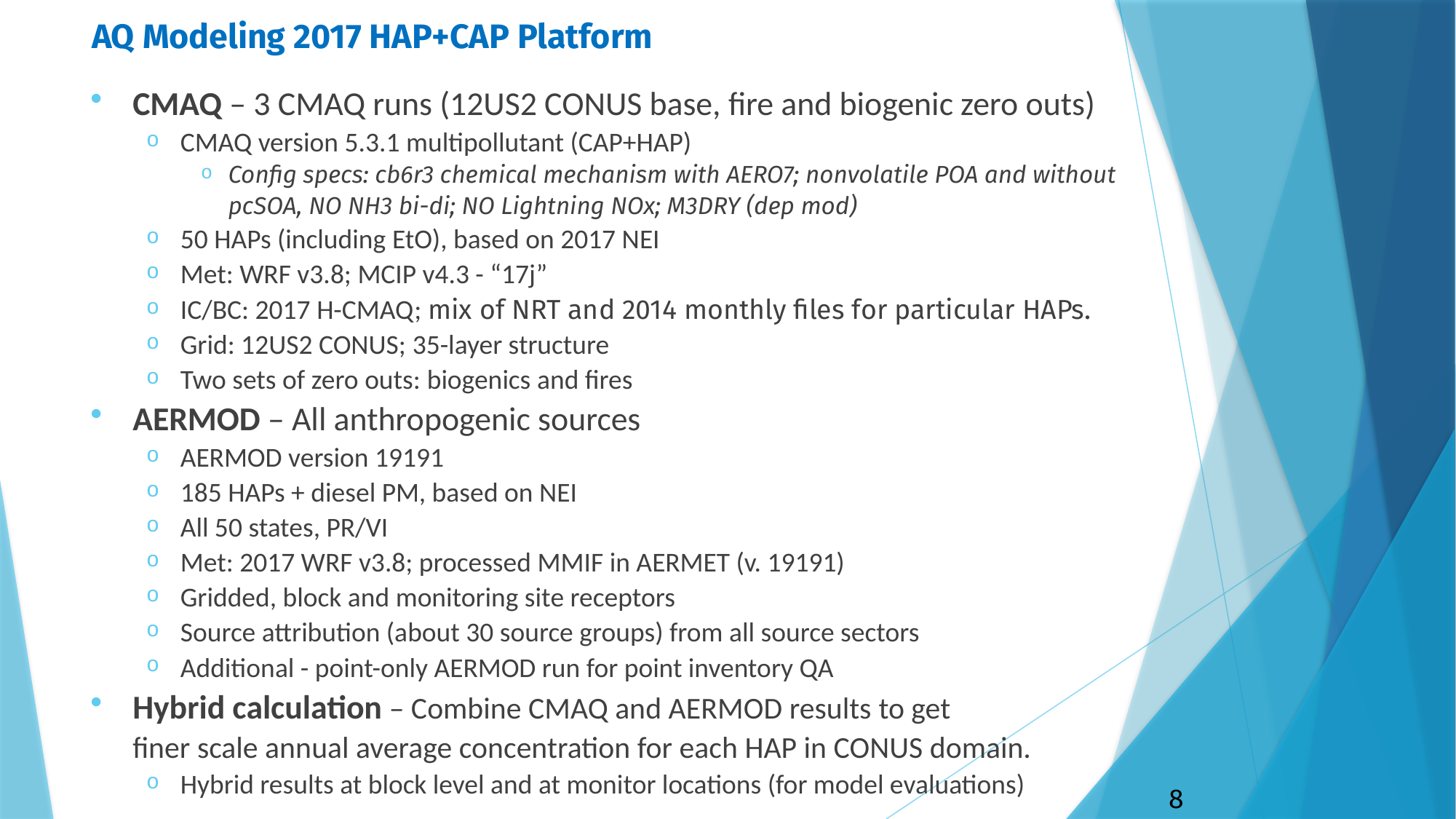

# AQ Modeling 2017 HAP+CAP Platform
CMAQ – 3 CMAQ runs (12US2 CONUS base, fire and biogenic zero outs)
CMAQ version 5.3.1 multipollutant (CAP+HAP)
Config specs: cb6r3 chemical mechanism with AERO7; nonvolatile POA and without pcSOA, NO NH3 bi-di; NO Lightning NOx; M3DRY (dep mod)
50 HAPs (including EtO), based on 2017 NEI
Met: WRF v3.8; MCIP v4.3 - “17j”
IC/BC: 2017 H-CMAQ; mix of NRT and 2014 monthly files for particular HAPs.
Grid: 12US2 CONUS; 35-layer structure
Two sets of zero outs: biogenics and fires
AERMOD – All anthropogenic sources
AERMOD version 19191
185 HAPs + diesel PM, based on NEI
All 50 states, PR/VI
Met: 2017 WRF v3.8; processed MMIF in AERMET (v. 19191)
Gridded, block and monitoring site receptors
Source attribution (about 30 source groups) from all source sectors
Additional - point-only AERMOD run for point inventory QA
Hybrid calculation – Combine CMAQ and AERMOD results to get finer scale annual average concentration for each HAP in CONUS domain.
Hybrid results at block level and at monitor locations (for model evaluations)
8